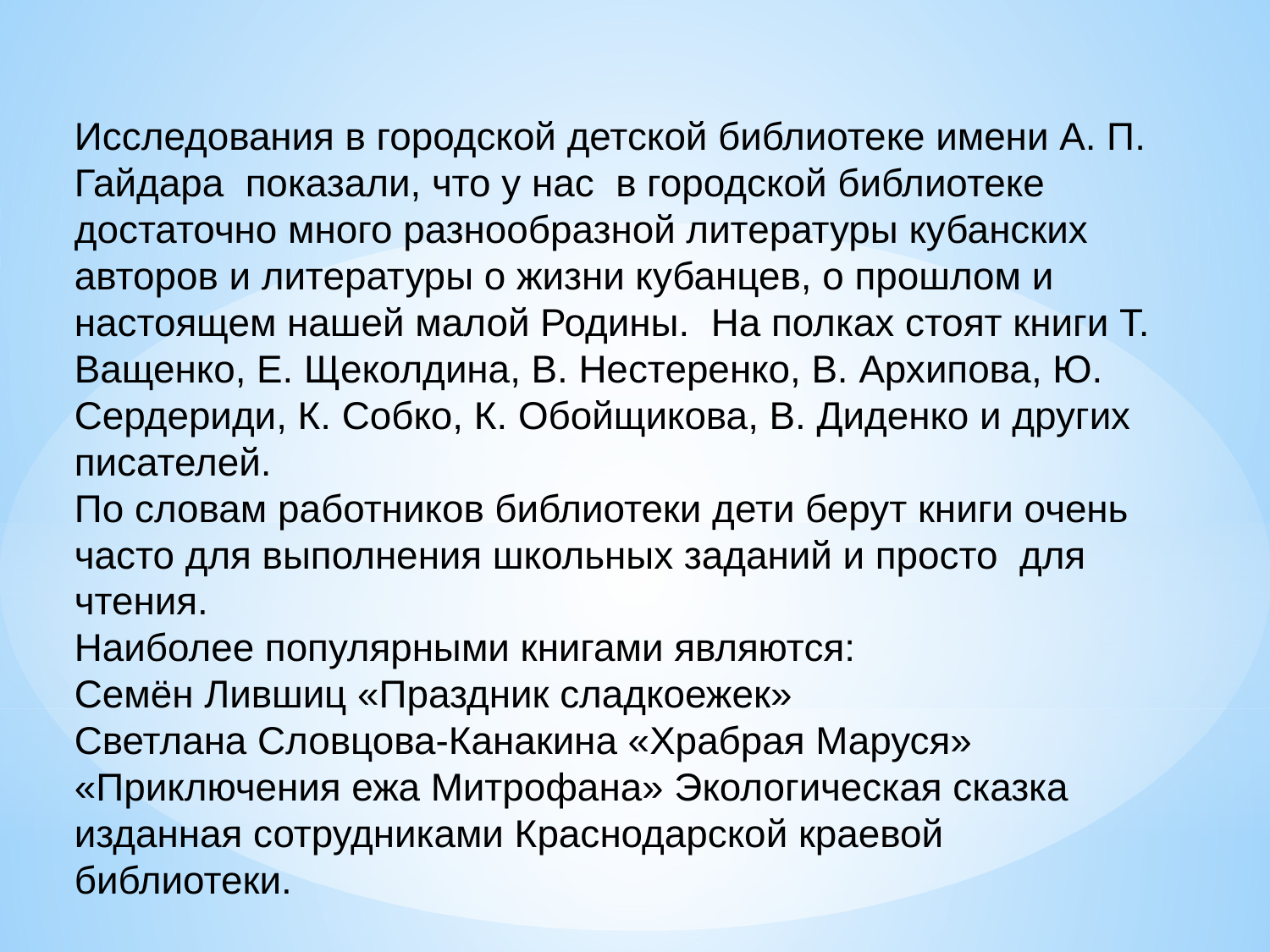

Исследования в городской детской библиотеке имени А. П. Гайдара  показали, что у нас  в городской библиотеке достаточно много разнообразной литературы кубанских авторов и литературы о жизни кубанцев, о прошлом и настоящем нашей малой Родины.  На полках стоят книги Т. Ващенко, Е. Щеколдина, В. Нестеренко, В. Архипова, Ю. Сердериди, К. Собко, К. Обойщикова, В. Диденко и других писателей.
По словам работников библиотеки дети берут книги очень часто для выполнения школьных заданий и просто  для чтения.
Наиболее популярными книгами являются:
Семён Лившиц «Праздник сладкоежек»
Светлана Словцова-Канакина «Храбрая Маруся»
«Приключения ежа Митрофана» Экологическая сказка изданная сотрудниками Краснодарской краевой библиотеки.